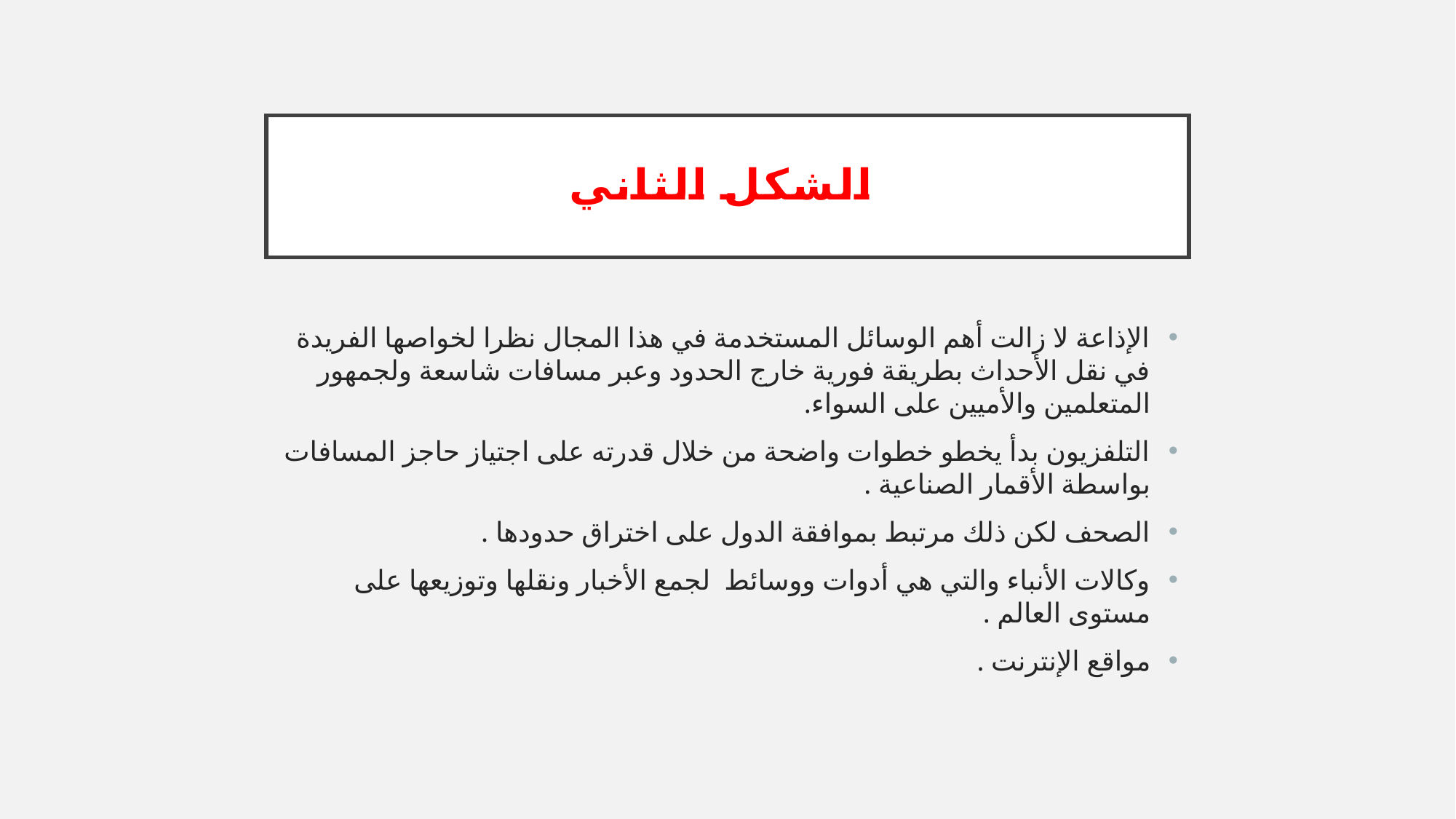

# الشكل الثاني
الإذاعة لا زالت أهم الوسائل المستخدمة في هذا المجال نظرا لخواصها الفريدة في نقل الأحداث بطريقة فورية خارج الحدود وعبر مسافات شاسعة ولجمهور المتعلمين والأميين على السواء.
التلفزيون بدأ يخطو خطوات واضحة من خلال قدرته على اجتياز حاجز المسافات بواسطة الأقمار الصناعية .
الصحف لكن ذلك مرتبط بموافقة الدول على اختراق حدودها .
وكالات الأنباء والتي هي أدوات ووسائط  لجمع الأخبار ونقلها وتوزيعها على مستوى العالم .
مواقع الإنترنت .